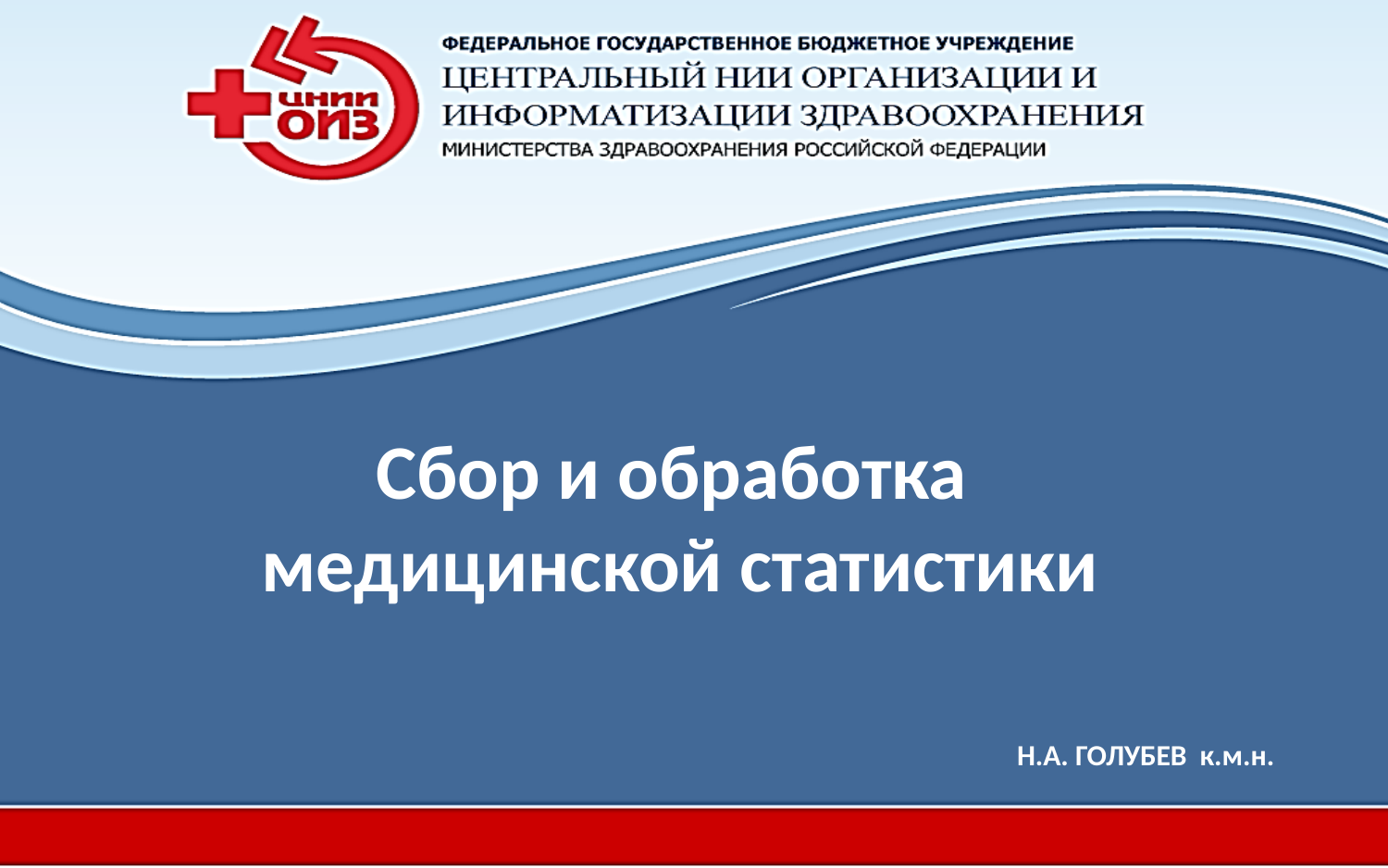

Сбор и обработка
медицинской статистики
Н.А. ГОЛУБЕВ  к.м.н.